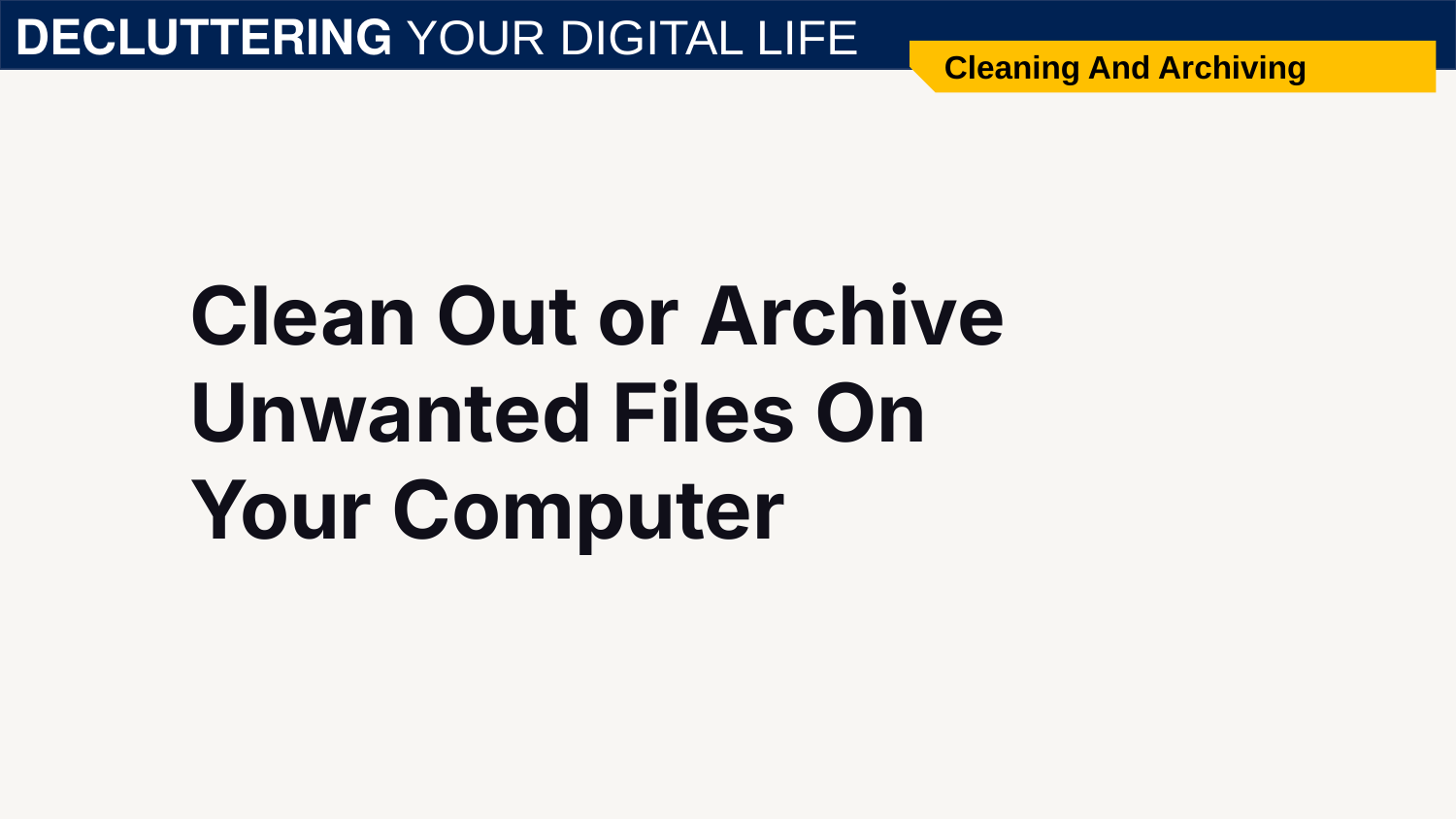

DECLUTTERING YOUR DIGITAL LIFE
Cleaning And Archiving

# Clean Out or Archive Unwanted Files On Your Computer